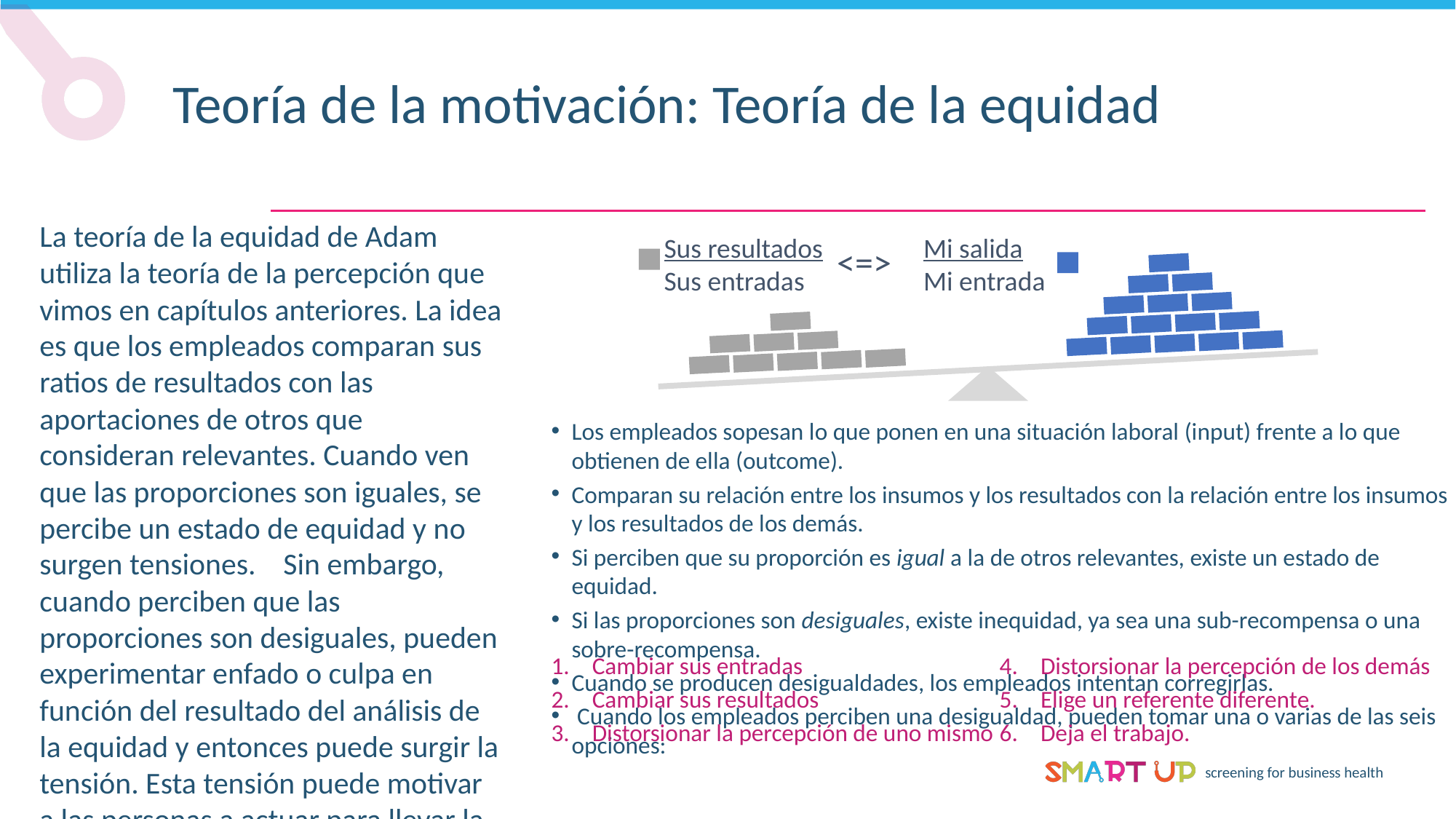

Teoría de la motivación: Teoría de la equidad
La teoría de la equidad de Adam utiliza la teoría de la percepción que vimos en capítulos anteriores. La idea es que los empleados comparan sus ratios de resultados con las aportaciones de otros que consideran relevantes. Cuando ven que las proporciones son iguales, se percibe un estado de equidad y no surgen tensiones.    Sin embargo, cuando perciben que las proporciones son desiguales, pueden experimentar enfado o culpa en función del resultado del análisis de la equidad y entonces puede surgir la tensión. Esta tensión puede motivar a las personas a actuar para llevar la situación a un estado más equitativo.

Sus resultados
Sus entradas
Mi salida
Mi entrada
<=>

Los empleados sopesan lo que ponen en una situación laboral (input) frente a lo que obtienen de ella (outcome).
Comparan su relación entre los insumos y los resultados con la relación entre los insumos y los resultados de los demás.
Si perciben que su proporción es igual a la de otros relevantes, existe un estado de equidad.
Si las proporciones son desiguales, existe inequidad, ya sea una sub-recompensa o una sobre-recompensa.
Cuando se producen desigualdades, los empleados intentan corregirlas.
 Cuando los empleados perciben una desigualdad, pueden tomar una o varias de las seis opciones:

Cambiar sus entradas
Cambiar sus resultados
Distorsionar la percepción de uno mismo
Distorsionar la percepción de los demás
Elige un referente diferente.
Deja el trabajo.